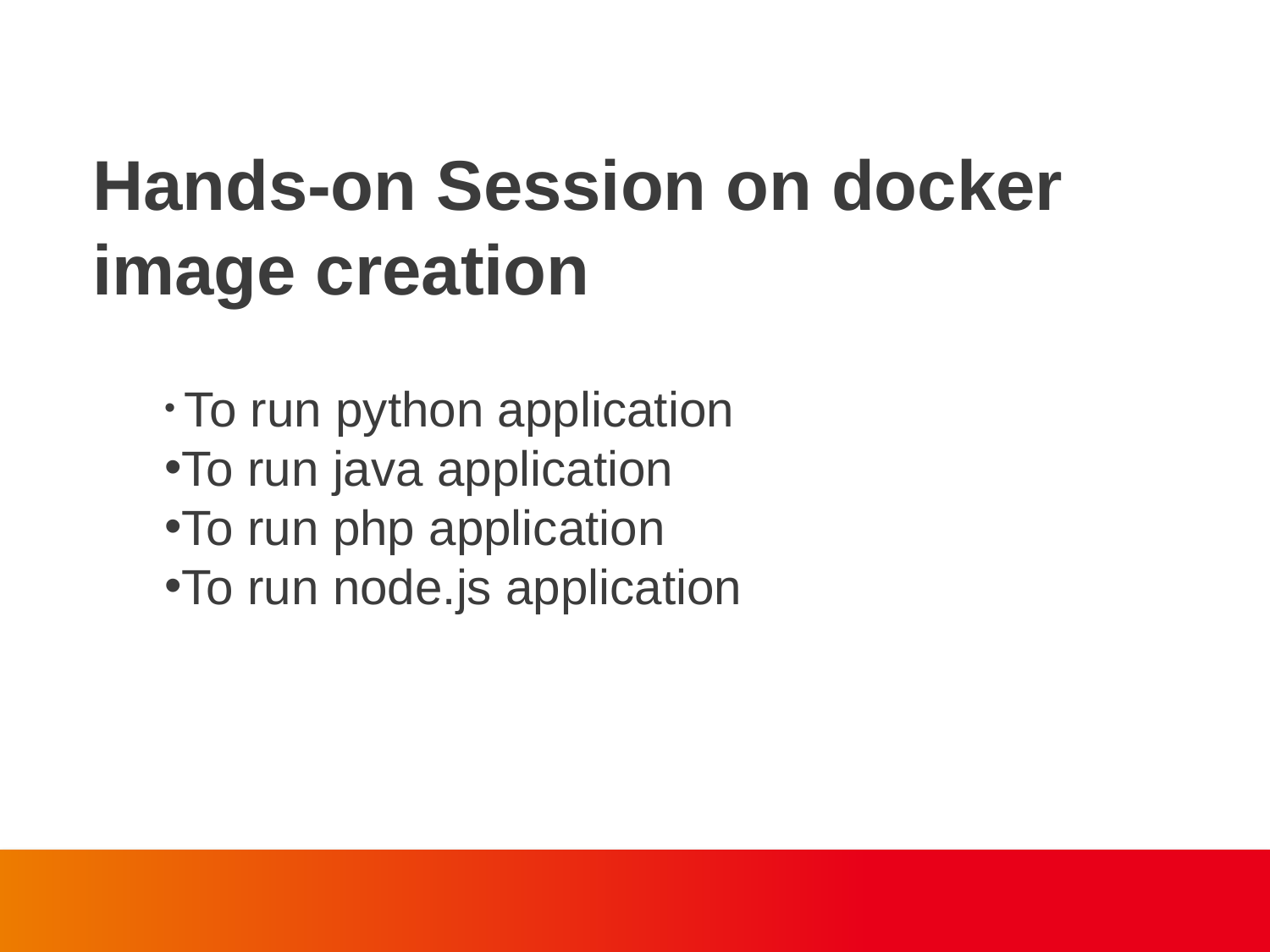

Hands-on Session on docker image creation
 To run python application
To run java application
To run php application
To run node.js application